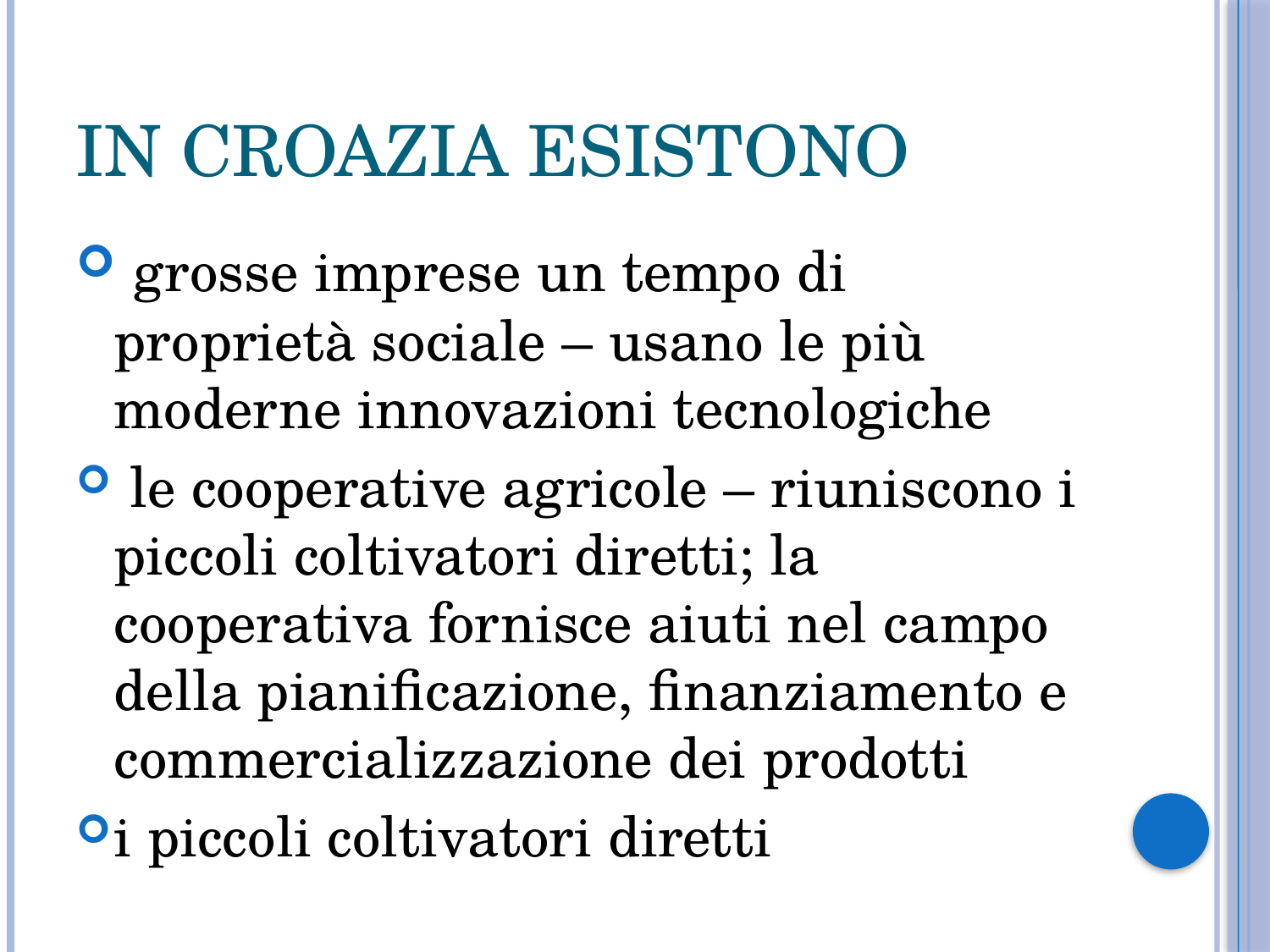

# In croazia esistono
 grosse imprese un tempo di proprietà sociale – usano le più moderne innovazioni tecnologiche
 le cooperative agricole – riuniscono i piccoli coltivatori diretti; la cooperativa fornisce aiuti nel campo della pianificazione, finanziamento e commercializzazione dei prodotti
i piccoli coltivatori diretti